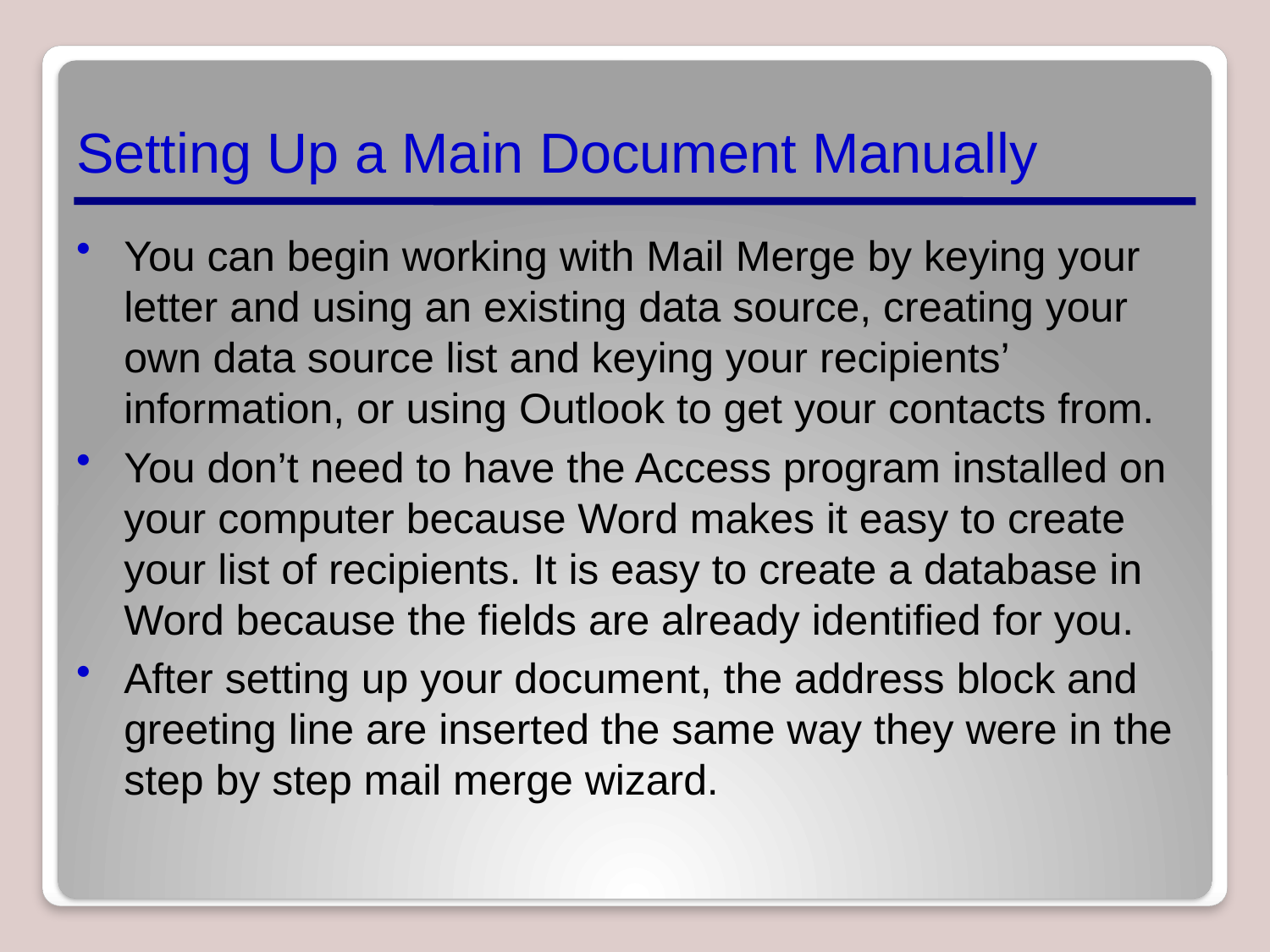

# Setting Up a Main Document Manually
You can begin working with Mail Merge by keying your letter and using an existing data source, creating your own data source list and keying your recipients’ information, or using Outlook to get your contacts from.
You don’t need to have the Access program installed on your computer because Word makes it easy to create your list of recipients. It is easy to create a database in Word because the fields are already identified for you.
After setting up your document, the address block and greeting line are inserted the same way they were in the step by step mail merge wizard.